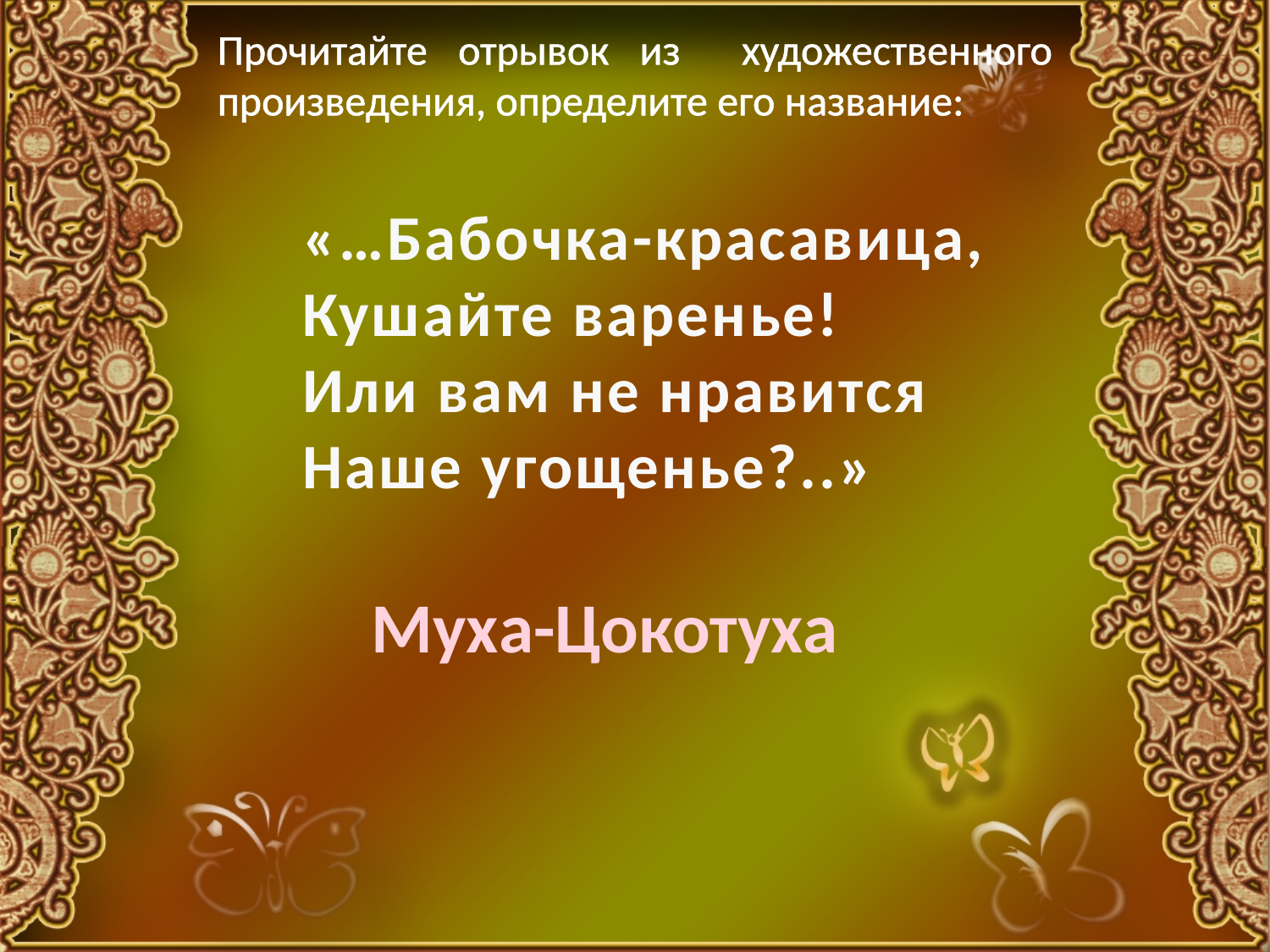

Прочитайте отрывок из  художественного произведения, определите его название:
«…Бабочка-красавица,
Кушайте варенье!
Или вам не нравится
Наше угощенье?..»
Муха-Цокотуха